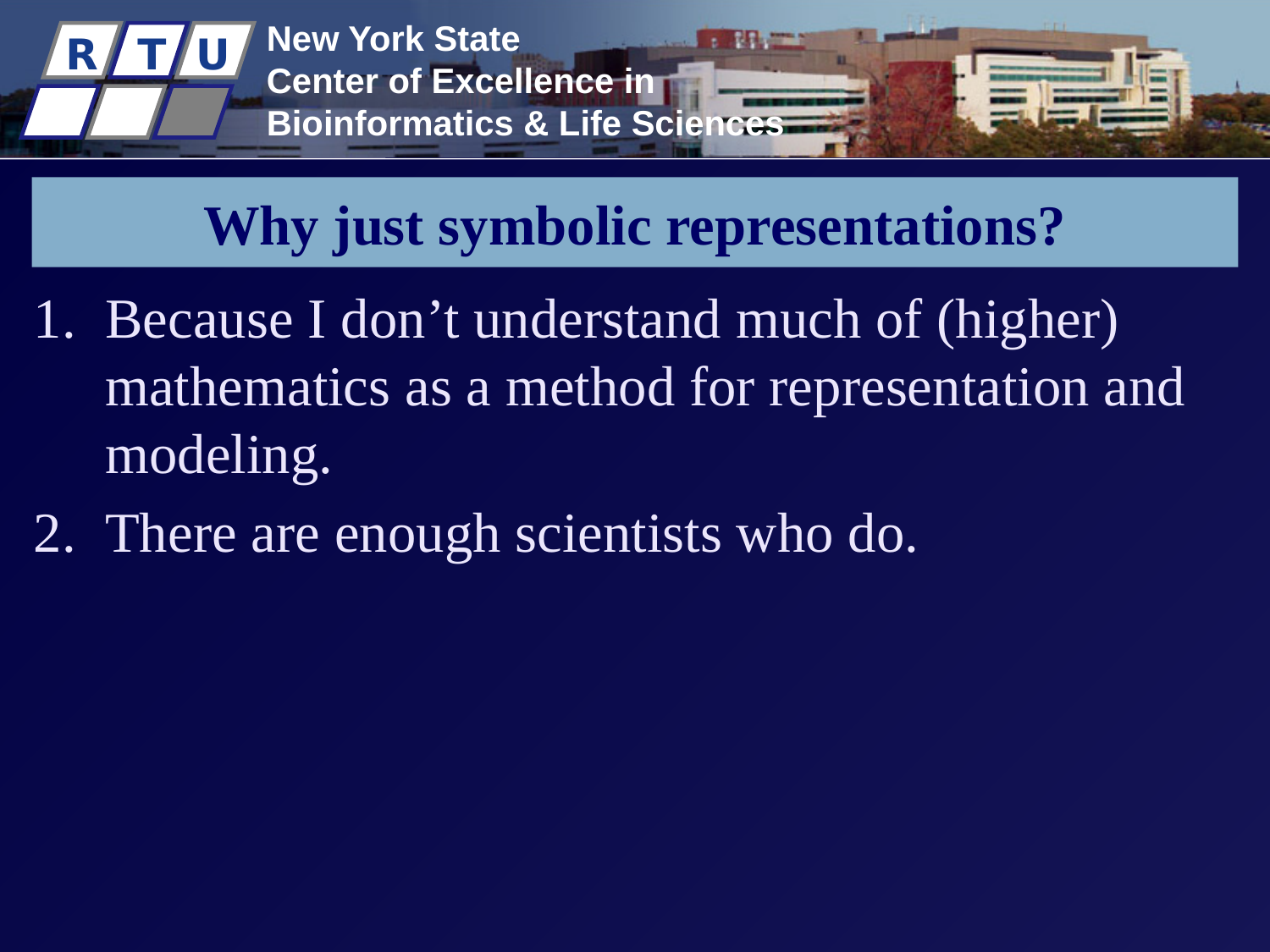

# Why just symbolic representations?
Because I don’t understand much of (higher) mathematics as a method for representation and modeling.
There are enough scientists who do.